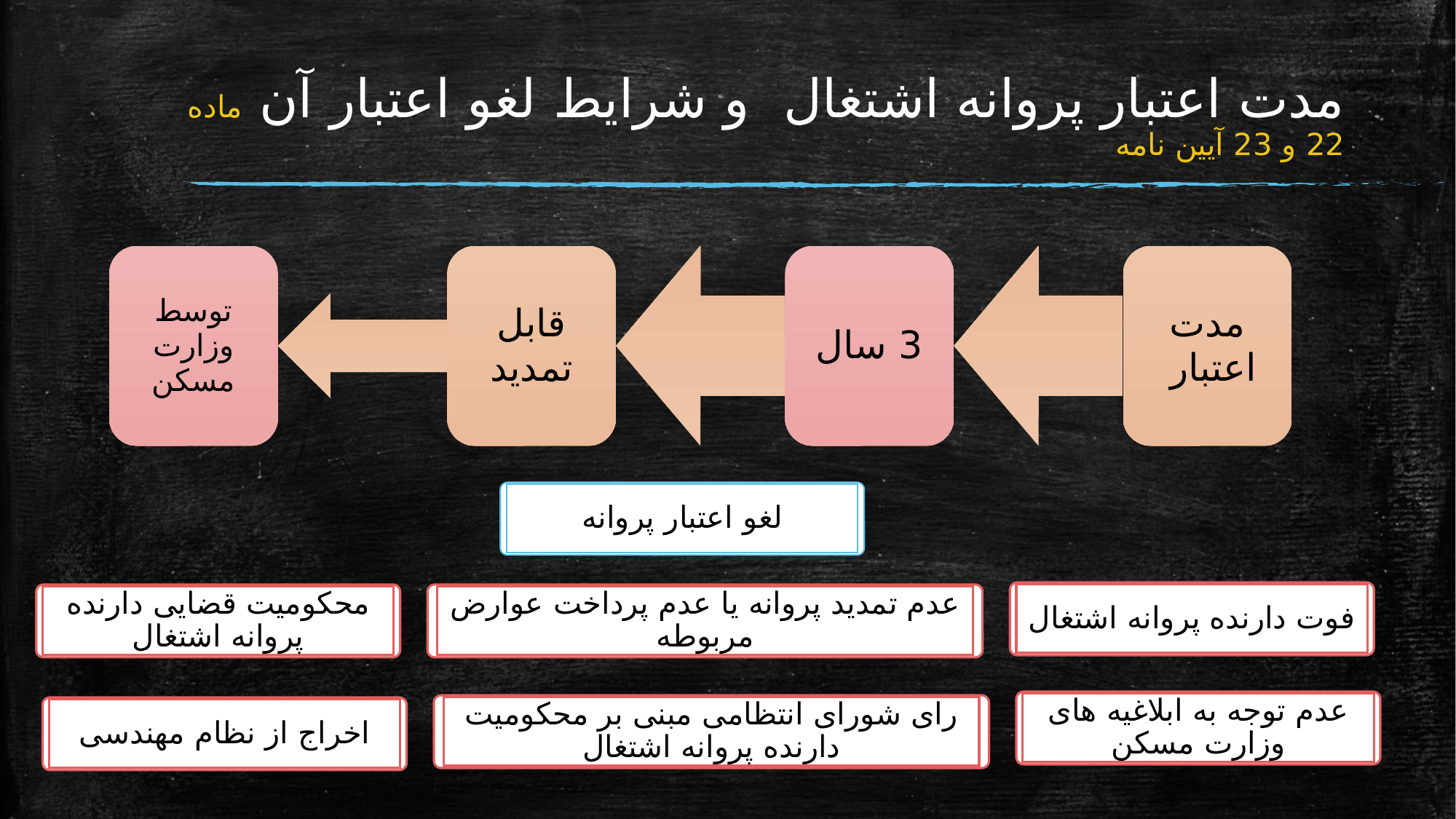

# مدت اعتبار پروانه اشتغال  و شرایط لغو اعتبار آن ماده  22 و 23 آیین نامه
مدت اعتبار
3 سال
قابل تمدید
توسط وزارت مسکن

لغو اعتبار پروانه

فوت دارنده پروانه اشتغال

محکومیت قضایی دارنده پروانه اشتغال

عدم تمدید پروانه یا عدم پرداخت عوارض مربوطه

عدم توجه به ابلاغیه های وزارت مسکن

رای شورای انتظامی مبنی بر محکومیت دارنده پروانه اشتغال

اخراج از نظام مهندسی